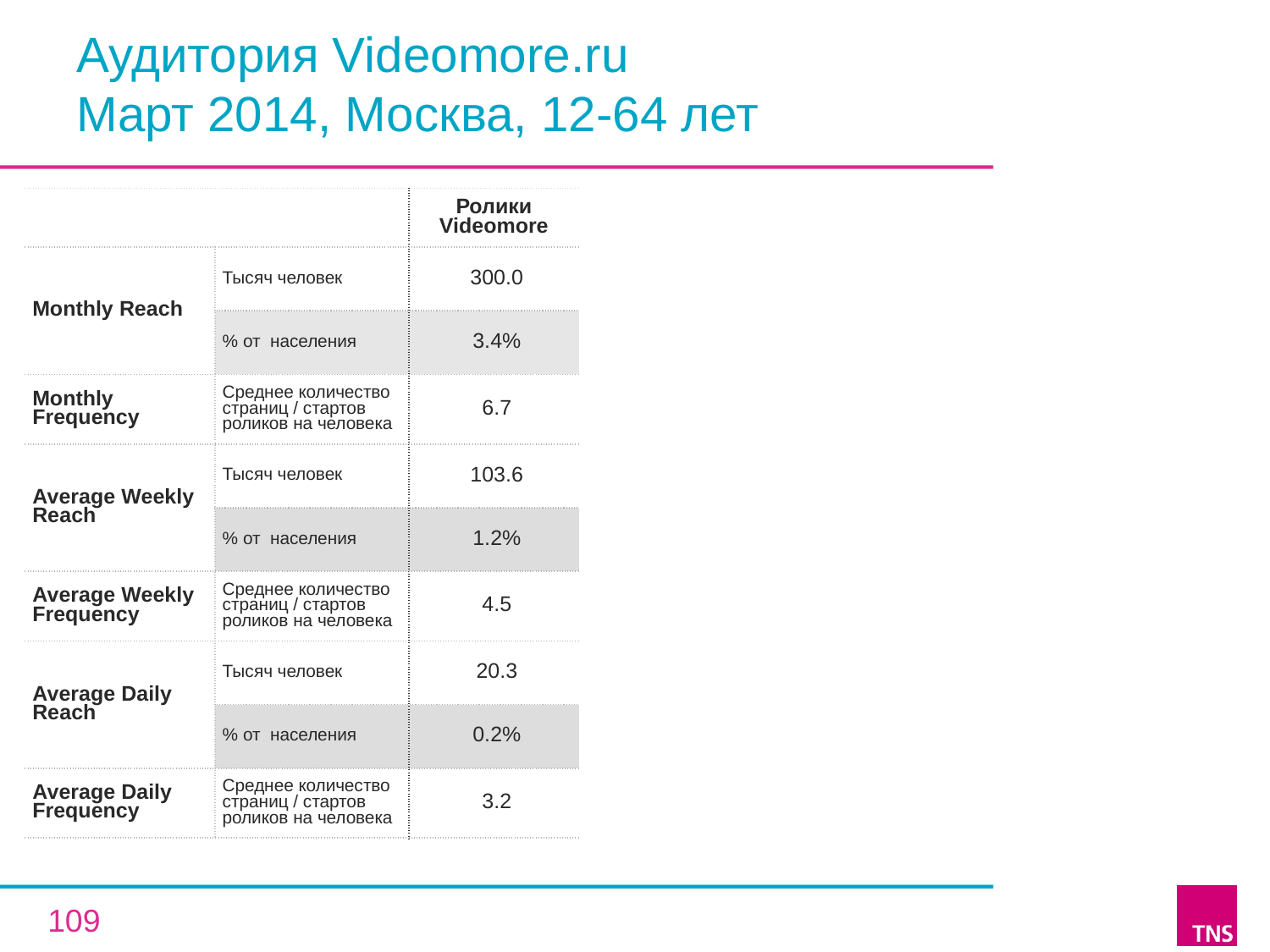

# Аудитория Videomore.ru Март 2014, Москва, 12-64 лет
|  |  | Ролики Videomore |
| --- | --- | --- |
| Monthly Reach | Тысяч человек | 300.0 |
|  | % от населения | 3.4% |
| Monthly Frequency | Среднее количество страниц / стартов роликов на человека | 6.7 |
| Average Weekly Reach | Тысяч человек | 103.6 |
|  | % от населения | 1.2% |
| Average Weekly Frequency | Среднее количество страниц / стартов роликов на человека | 4.5 |
| Average Daily Reach | Тысяч человек | 20.3 |
|  | % от населения | 0.2% |
| Average Daily Frequency | Среднее количество страниц / стартов роликов на человека | 3.2 |

109